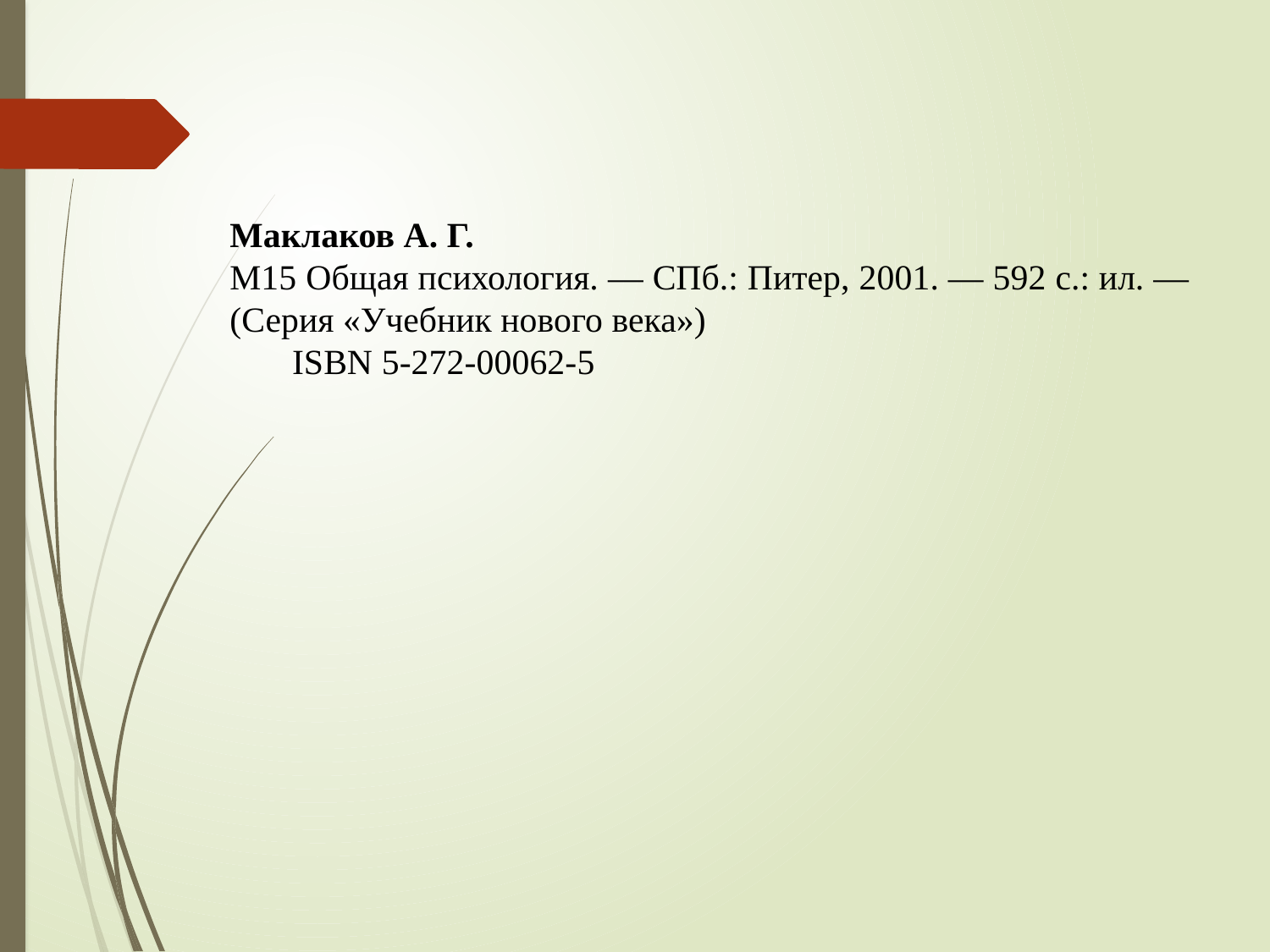

Маклаков А. Г.
М15 Общая психология. — СПб.: Питер, 2001. — 592 с.: ил. — (Серия «Учебник нового века»)
       ISВN 5-272-00062-5